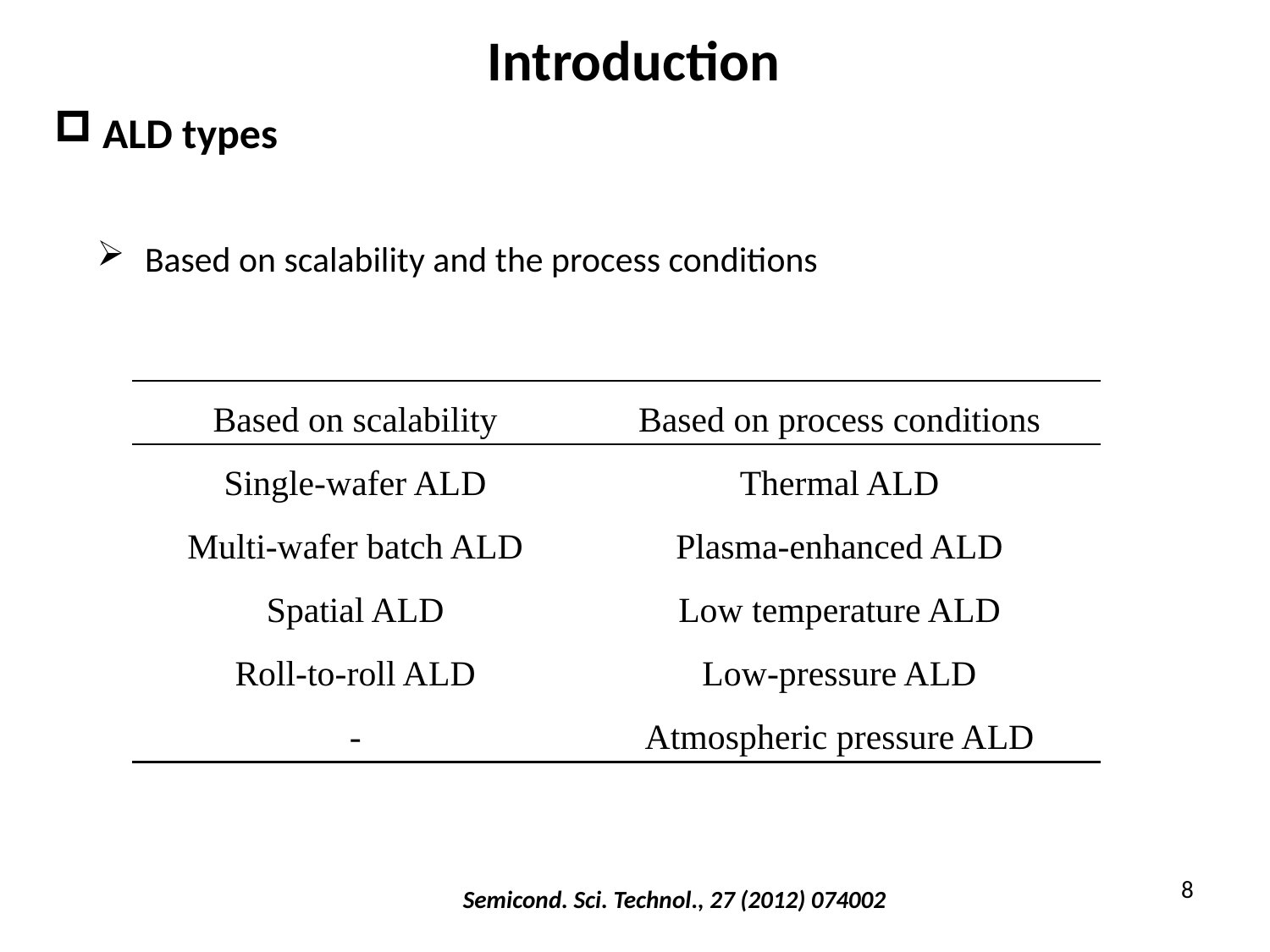

Introduction
ALD types
Based on scalability and the process conditions
| Based on scalability | Based on process conditions |
| --- | --- |
| Single-wafer ALD | Thermal ALD |
| Multi-wafer batch ALD | Plasma-enhanced ALD |
| Spatial ALD | Low temperature ALD |
| Roll-to-roll ALD | Low-pressure ALD |
| - | Atmospheric pressure ALD |
8
Semicond. Sci. Technol., 27 (2012) 074002